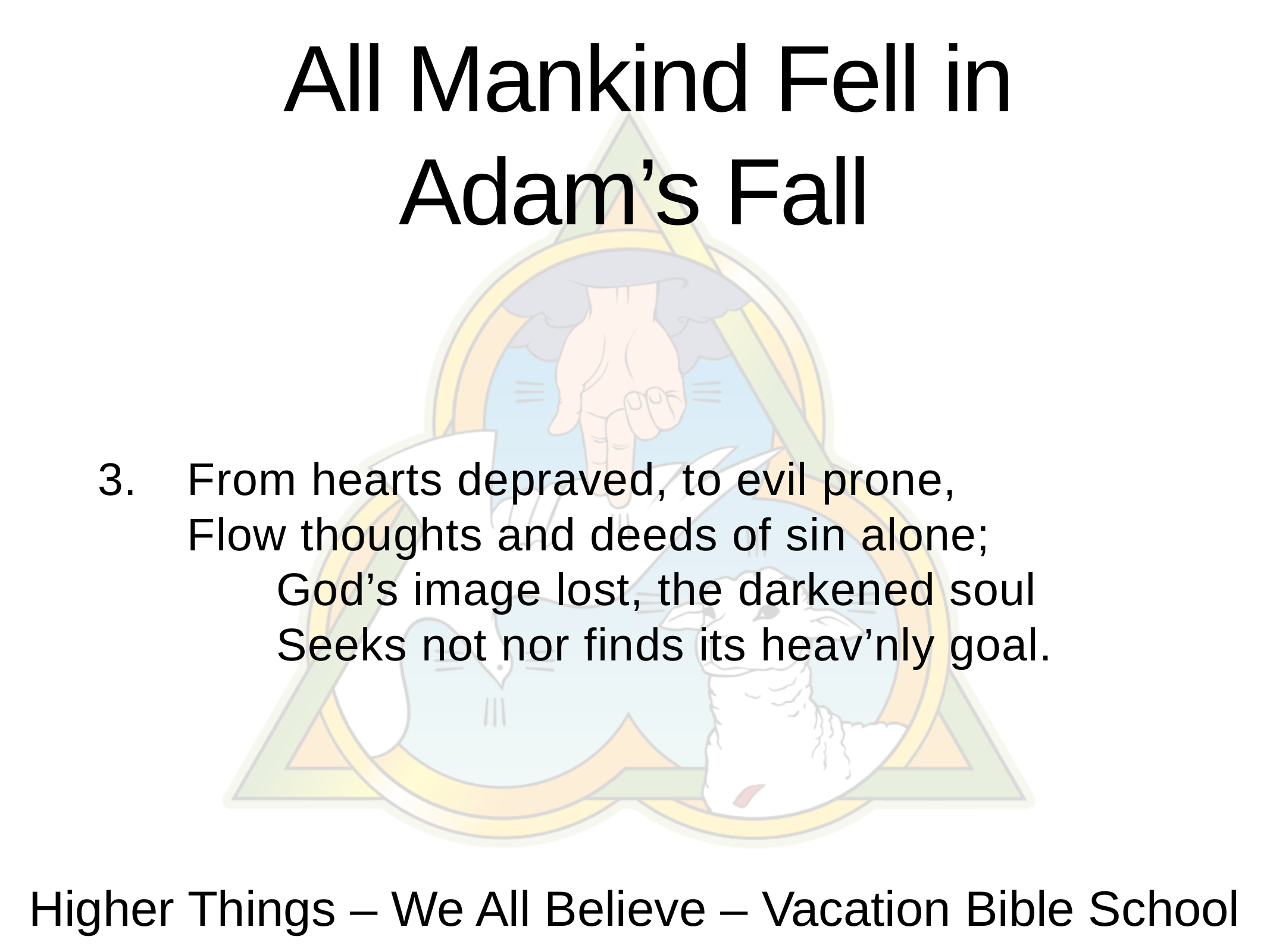

# All Mankind Fell in Adam’s Fall
3.	From hearts depraved, to evil prone,
	Flow thoughts and deeds of sin alone;
		God’s image lost, the darkened soul
		Seeks not nor finds its heav’nly goal.